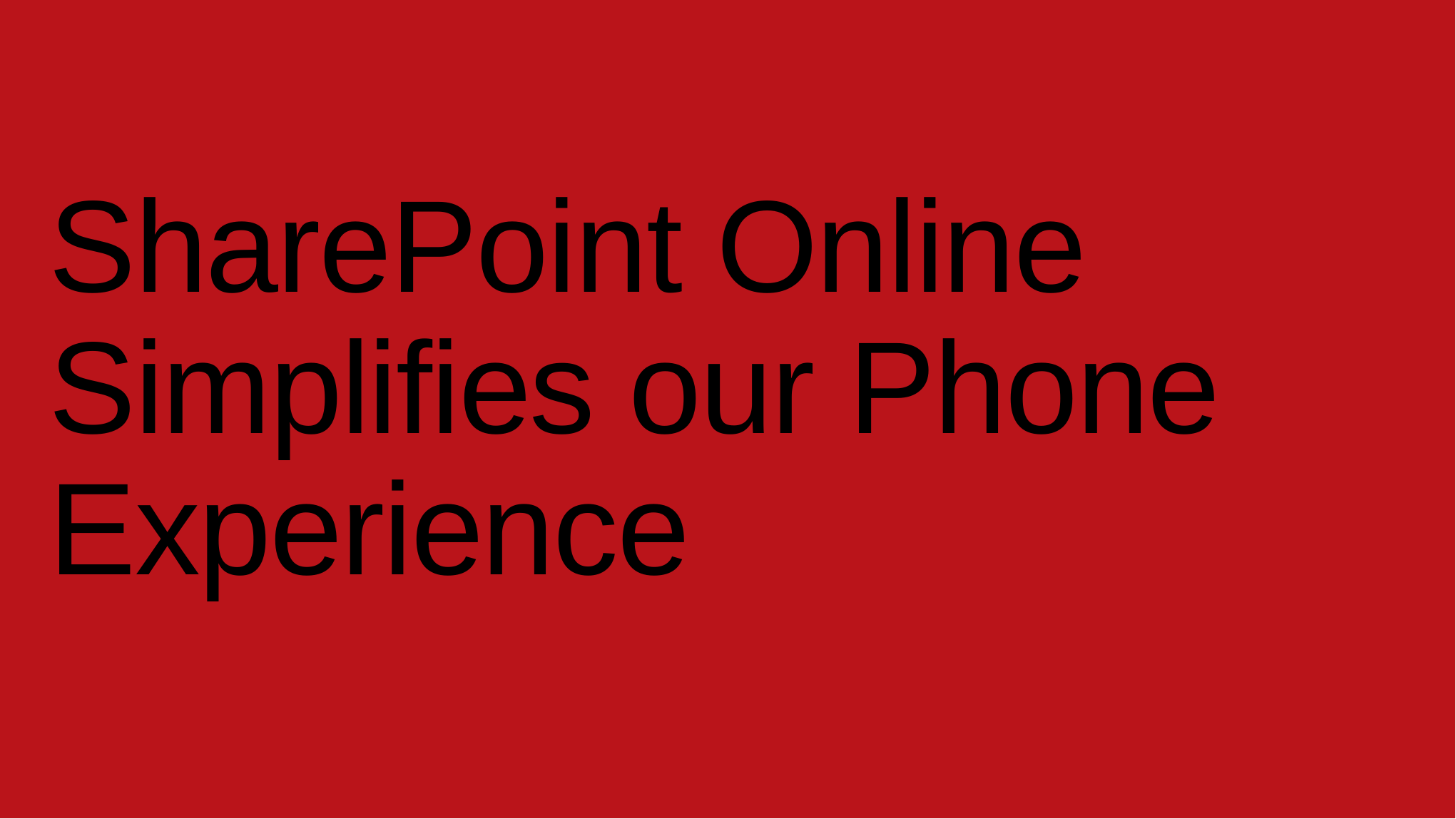

# SharePoint Online Simplifies our Phone Experience